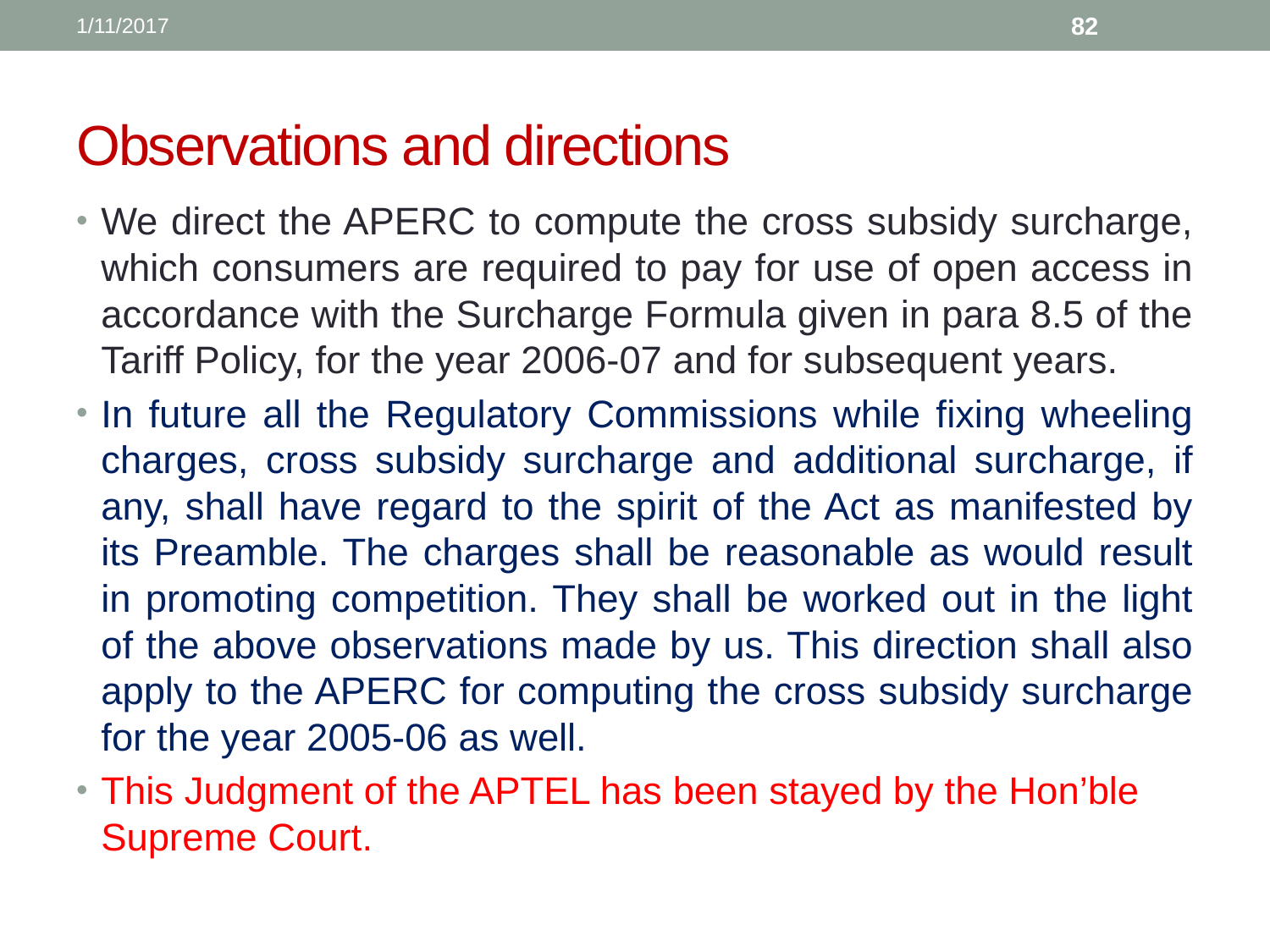

1/11/2017
82
# Observations and directions
We direct the APERC to compute the cross subsidy surcharge, which consumers are required to pay for use of open access in accordance with the Surcharge Formula given in para 8.5 of the Tariff Policy, for the year 2006-07 and for subsequent years.
In future all the Regulatory Commissions while fixing wheeling charges, cross subsidy surcharge and additional surcharge, if any, shall have regard to the spirit of the Act as manifested by its Preamble. The charges shall be reasonable as would result in promoting competition. They shall be worked out in the light of the above observations made by us. This direction shall also apply to the APERC for computing the cross subsidy surcharge for the year 2005-06 as well.
This Judgment of the APTEL has been stayed by the Hon’ble Supreme Court.